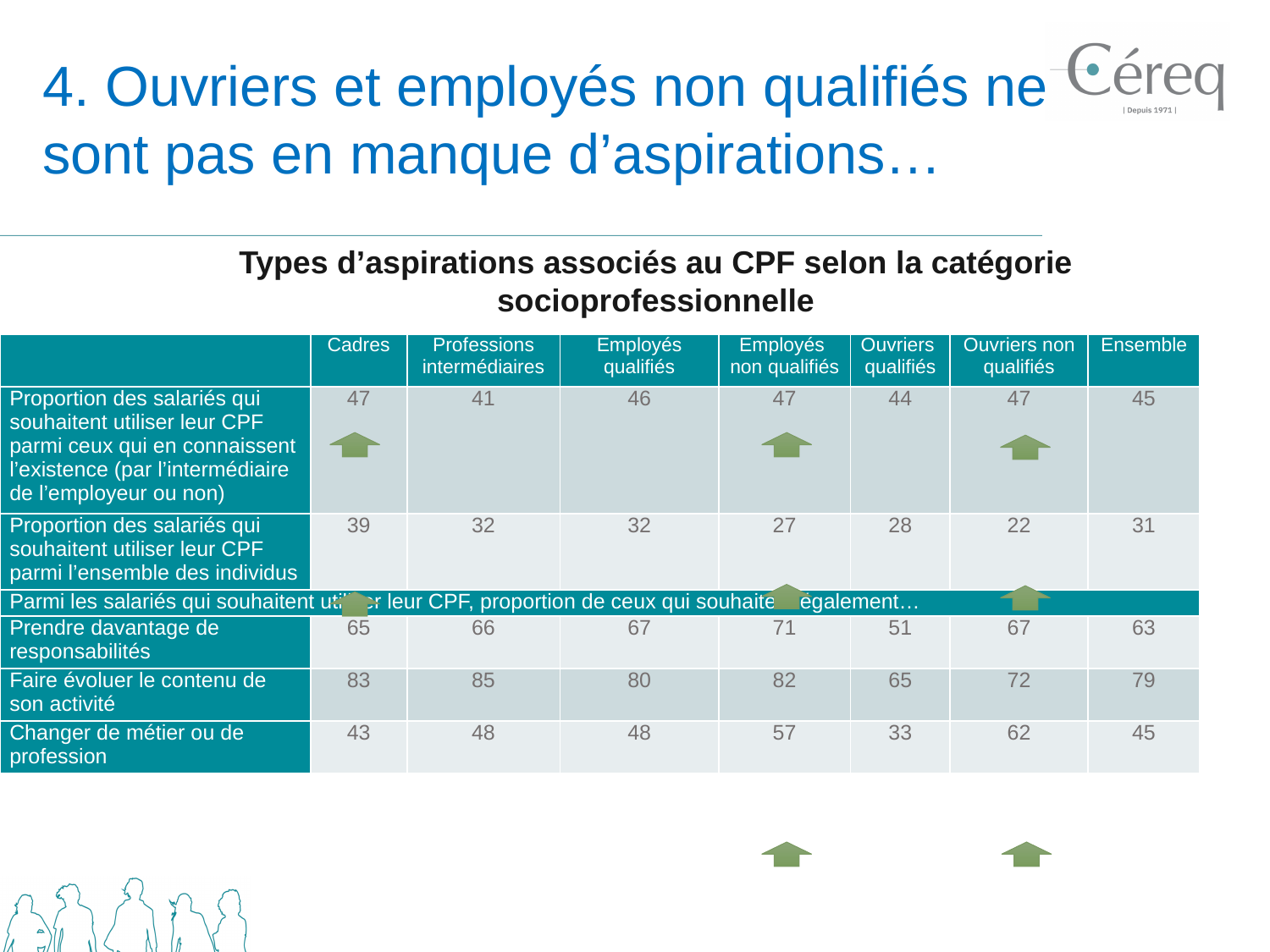

# 4. Ouvriers et employés non qualifiés ne sont pas en manque d’aspirations…
Types d’aspirations associés au CPF selon la catégorie socioprofessionnelle

|  | Cadres | Professions intermédiaires | Employés qualifiés | Employés non qualifiés | Ouvriers qualifiés | Ouvriers non qualifiés | Ensemble |
| --- | --- | --- | --- | --- | --- | --- | --- |
| Proportion des salariés qui souhaitent utiliser leur CPF parmi ceux qui en connaissent l’existence (par l’intermédiaire de l’employeur ou non) | 47 | 41 | 46 | 47 | 44 | 47 | 45 |
| Proportion des salariés qui souhaitent utiliser leur CPF parmi l’ensemble des individus | 39 | 32 | 32 | 27 | 28 | 22 | 31 |
| Parmi les salariés qui souhaitent utiliser leur CPF, proportion de ceux qui souhaitent également… |  |  |  |  |  |  |  |
| Prendre davantage de responsabilités | 65 | 66 | 67 | 71 | 51 | 67 | 63 |
| Faire évoluer le contenu de son activité | 83 | 85 | 80 | 82 | 65 | 72 | 79 |
| Changer de métier ou de profession | 43 | 48 | 48 | 57 | 33 | 62 | 45 |